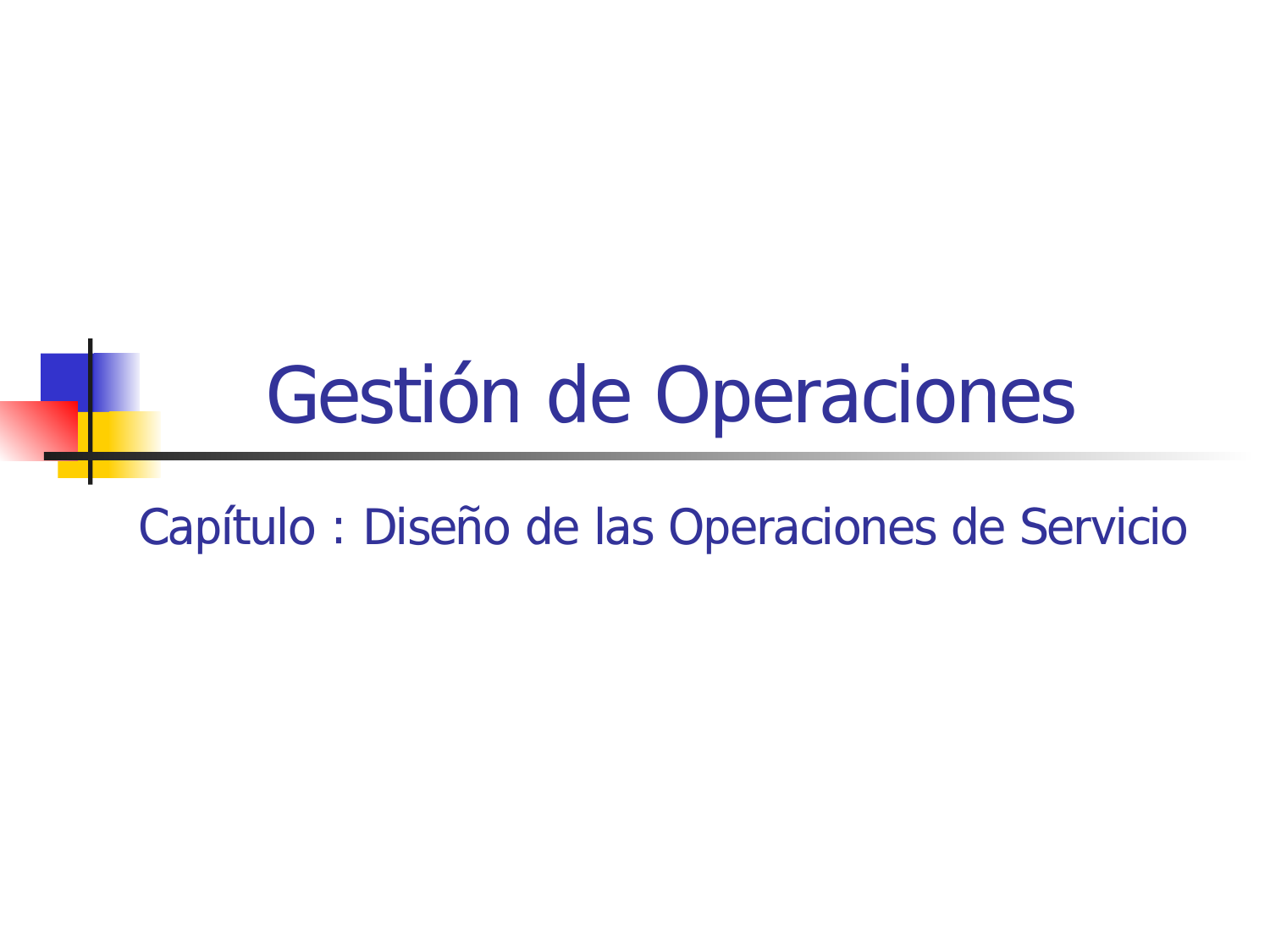

# Gestión de Operaciones
Capítulo : Diseño de las Operaciones de Servicio